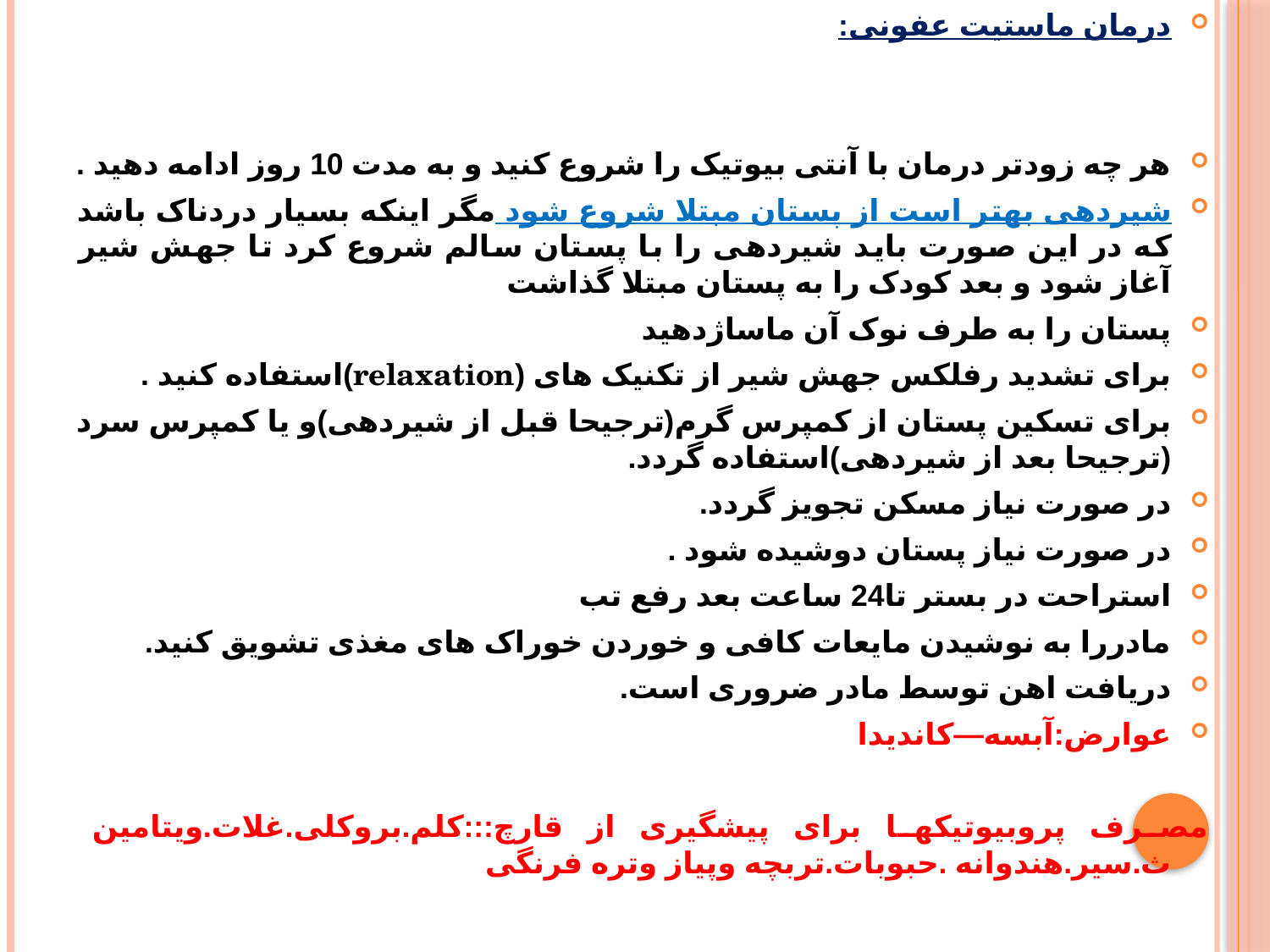

درمان ماستیت عفونی:

هر چه زودتر درمان با آنتی بیوتیک را شروع کنید و به مدت 10 روز ادامه دهید .
شیردهی بهتر است از پستان مبتلا شروع شود مگر اینکه بسیار دردناک باشد که در این صورت باید شیردهی را با پستان سالم شروع کرد تا جهش شیر آغاز شود و بعد کودک را به پستان مبتلا گذاشت
پستان را به طرف نوک آن ماساژدهید
برای تشدید رفلکس جهش شیر از تکنیک های (relaxation)استفاده کنید .
برای تسکین پستان از کمپرس گرم(ترجیحا قبل از شیردهی)و یا کمپرس سرد (ترجیحا بعد از شیردهی)استفاده گردد.
در صورت نیاز مسکن تجویز گردد.
در صورت نیاز پستان دوشیده شود .
استراحت در بستر تا24 ساعت بعد رفع تب
مادررا به نوشیدن مایعات کافی و خوردن خوراک های مغذی تشویق کنید.
دریافت اهن توسط مادر ضروری است.
عوارض:آبسه—كانديدا

مصرف پروبیوتیکها برای پیشگیری از قارچ:::کلم.بروکلی.غلات.ویتامین ث.سیر.هندوانه .حبوبات.تربچه وپیاز وتره فرنگی